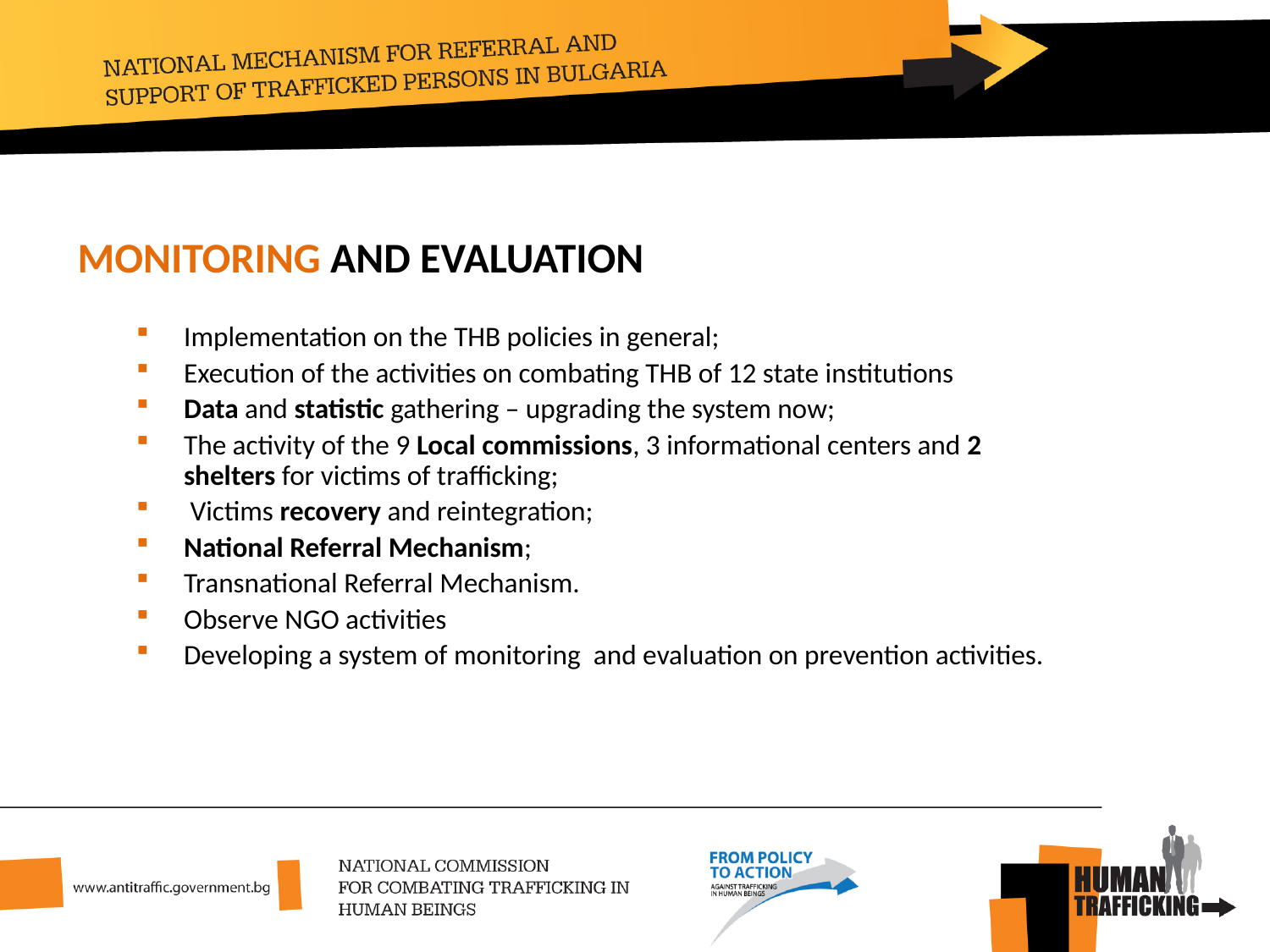

MONITORING AND EVALUATION
Implementation on the THB policies in general;
Execution of the activities on combating THB of 12 state institutions
Data and statistic gathering – upgrading the system now;
The activity of the 9 Local commissions, 3 informational centers and 2 shelters for victims of trafficking;
 Victims recovery and reintegration;
National Referral Mechanism;
Transnational Referral Mechanism.
Observe NGO activities
Developing a system of monitoring  and evaluation on prevention activities.